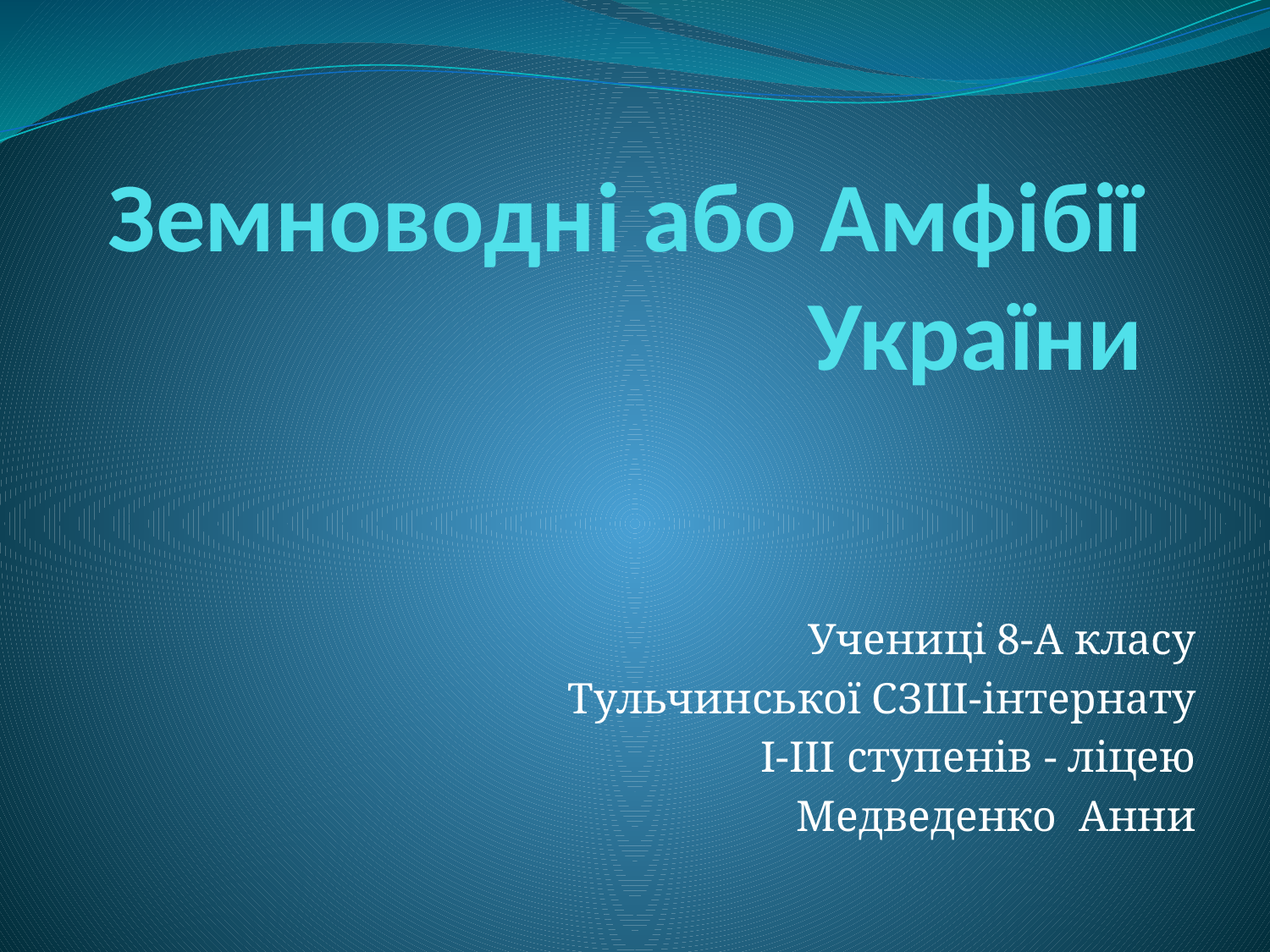

# Земноводні або Амфібії України
Учениці 8-А класу
Тульчинської СЗШ-інтернату
І-ІІІ ступенів - ліцею
Медведенко  Анни